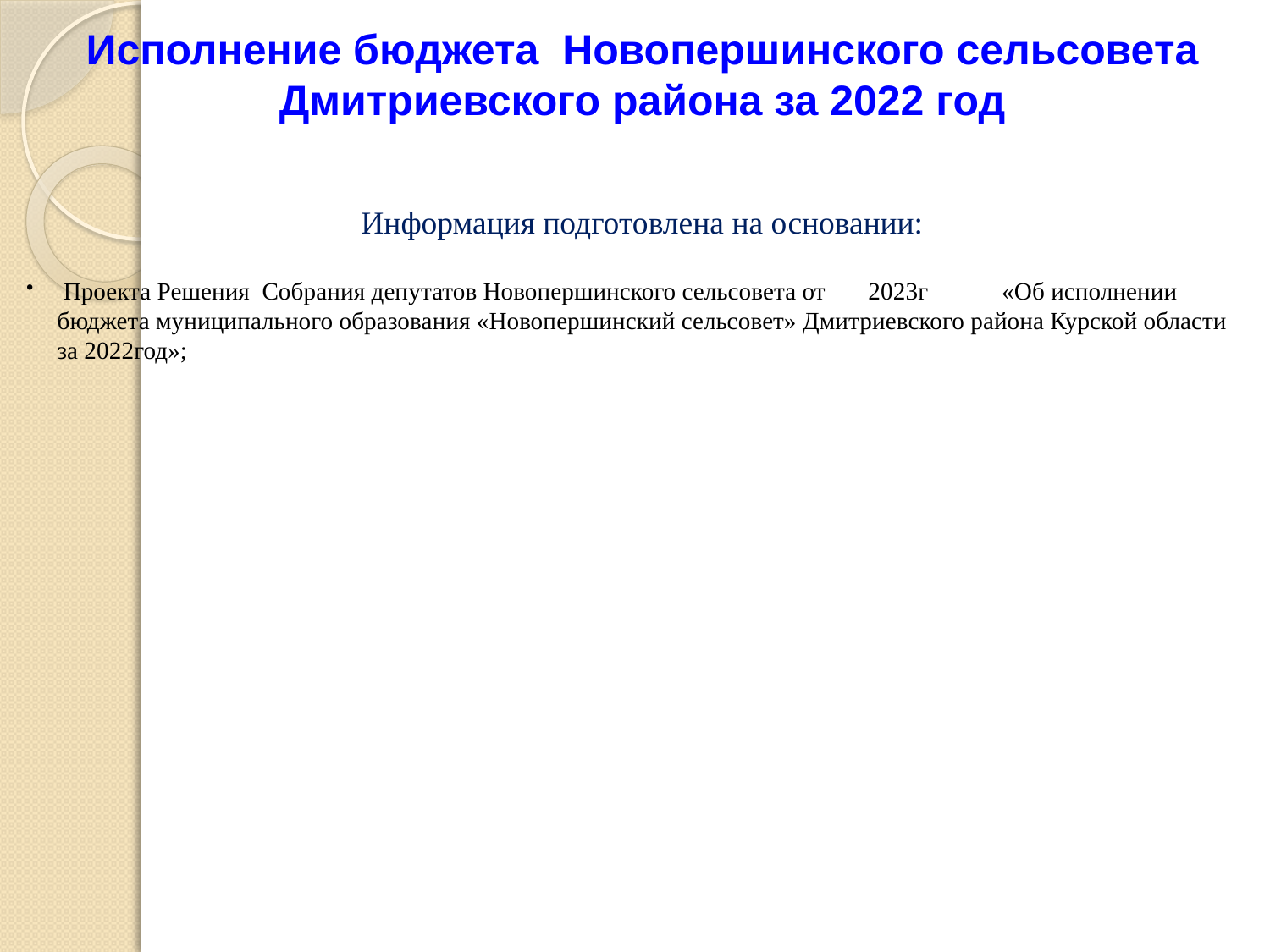

Исполнение бюджета  Новопершинского сельсовета Дмитриевского района за 2022 год
Информация подготовлена на основании:

 Проекта Решения  Собрания депутатов Новопершинского сельсовета от       2023г            «Об исполнении бюджета муниципального образования «Новопершинский сельсовет» Дмитриевского района Курской области  за 2022год»;